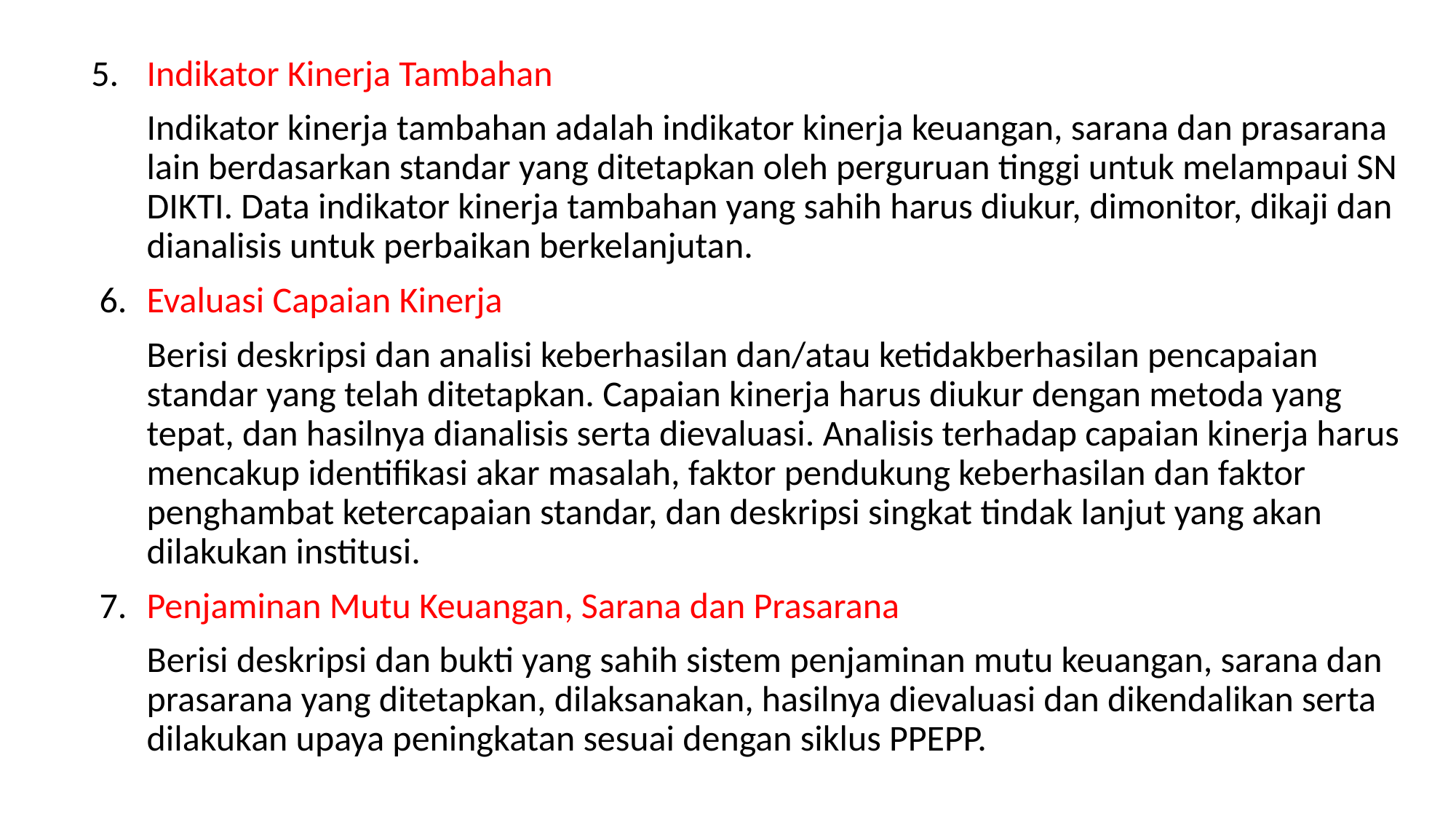

5. 	Indikator Kinerja Tambahan
Indikator kinerja tambahan adalah indikator kinerja keuangan, sarana dan prasarana lain berdasarkan standar yang ditetapkan oleh perguruan tinggi untuk melampaui SN DIKTI. Data indikator kinerja tambahan yang sahih harus diukur, dimonitor, dikaji dan dianalisis untuk perbaikan berkelanjutan.
 6. 	Evaluasi Capaian Kinerja
Berisi deskripsi dan analisi keberhasilan dan/atau ketidakberhasilan pencapaian standar yang telah ditetapkan. Capaian kinerja harus diukur dengan metoda yang tepat, dan hasilnya dianalisis serta dievaluasi. Analisis terhadap capaian kinerja harus mencakup identifikasi akar masalah, faktor pendukung keberhasilan dan faktor penghambat ketercapaian standar, dan deskripsi singkat tindak lanjut yang akan dilakukan institusi.
 7. 	Penjaminan Mutu Keuangan, Sarana dan Prasarana
Berisi deskripsi dan bukti yang sahih sistem penjaminan mutu keuangan, sarana dan prasarana yang ditetapkan, dilaksanakan, hasilnya dievaluasi dan dikendalikan serta dilakukan upaya peningkatan sesuai dengan siklus PPEPP.